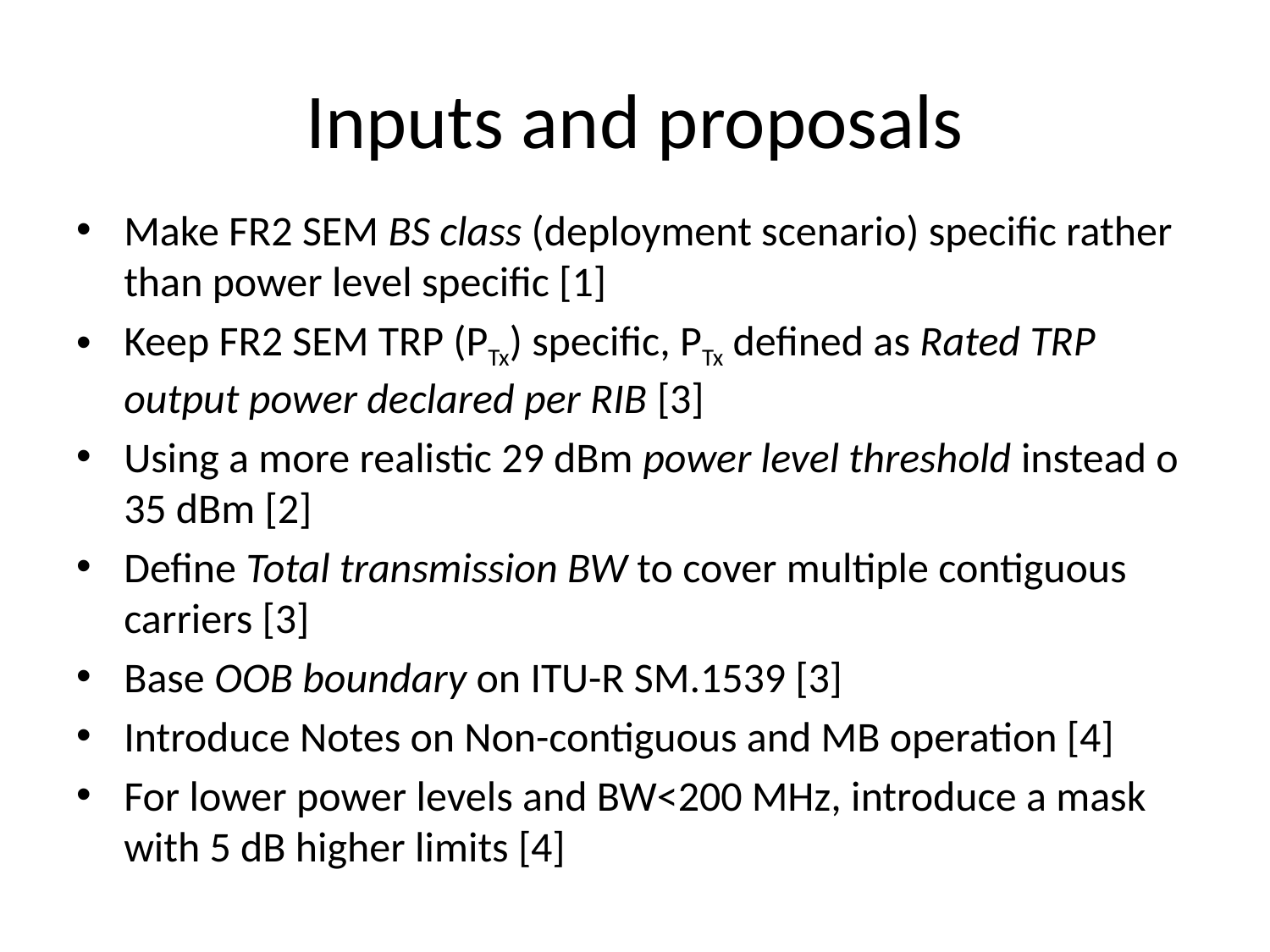

# Inputs and proposals
Make FR2 SEM BS class (deployment scenario) specific rather than power level specific [1]
Keep FR2 SEM TRP (PTx) specific, PTx defined as Rated TRP output power declared per RIB [3]
Using a more realistic 29 dBm power level threshold instead o 35 dBm [2]
Define Total transmission BW to cover multiple contiguous carriers [3]
Base OOB boundary on ITU-R SM.1539 [3]
Introduce Notes on Non-contiguous and MB operation [4]
For lower power levels and BW<200 MHz, introduce a mask with 5 dB higher limits [4]